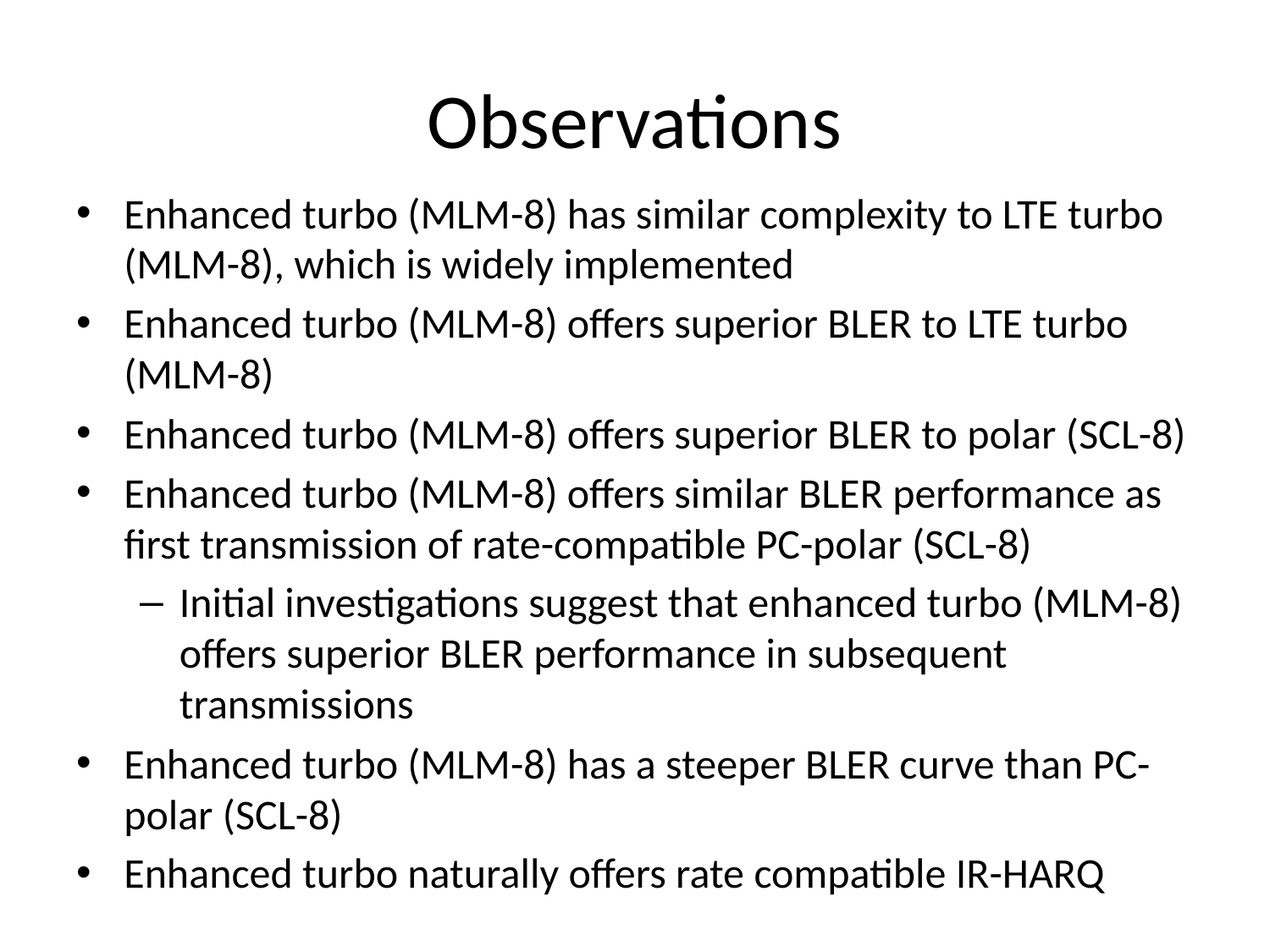

# Observations
Enhanced turbo (MLM-8) has similar complexity to LTE turbo (MLM-8), which is widely implemented
Enhanced turbo (MLM-8) offers superior BLER to LTE turbo (MLM-8)
Enhanced turbo (MLM-8) offers superior BLER to polar (SCL-8)
Enhanced turbo (MLM-8) offers similar BLER performance as first transmission of rate-compatible PC-polar (SCL-8)
Initial investigations suggest that enhanced turbo (MLM-8) offers superior BLER performance in subsequent transmissions
Enhanced turbo (MLM-8) has a steeper BLER curve than PC-polar (SCL-8)
Enhanced turbo naturally offers rate compatible IR-HARQ